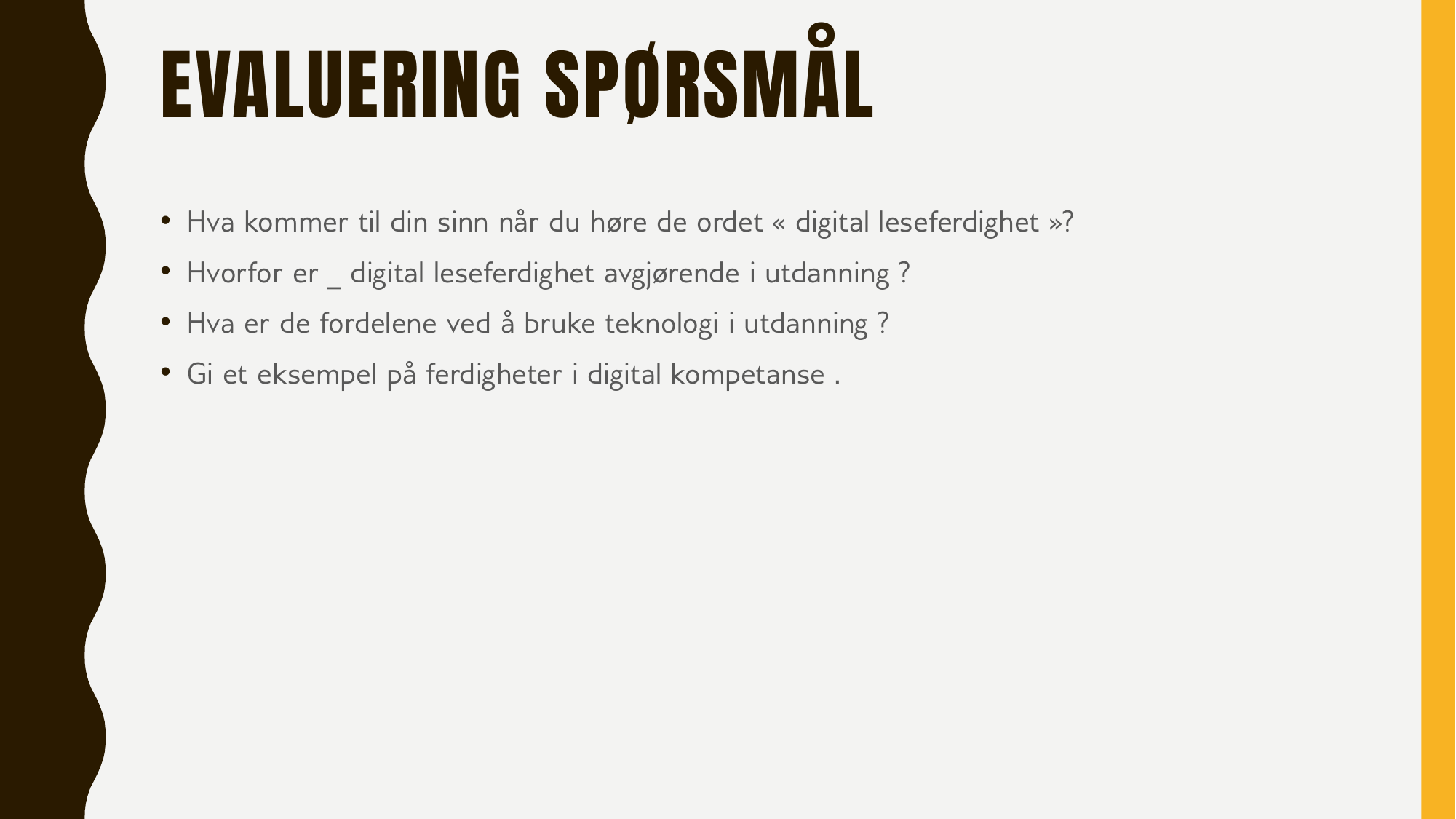

# Evaluering spørsmål
Hva kommer til din sinn når du høre de ordet « digital leseferdighet »?
Hvorfor er _ digital leseferdighet avgjørende i utdanning ?
Hva er de fordelene ved å bruke teknologi i utdanning ?
Gi et eksempel på ferdigheter i digital kompetanse .